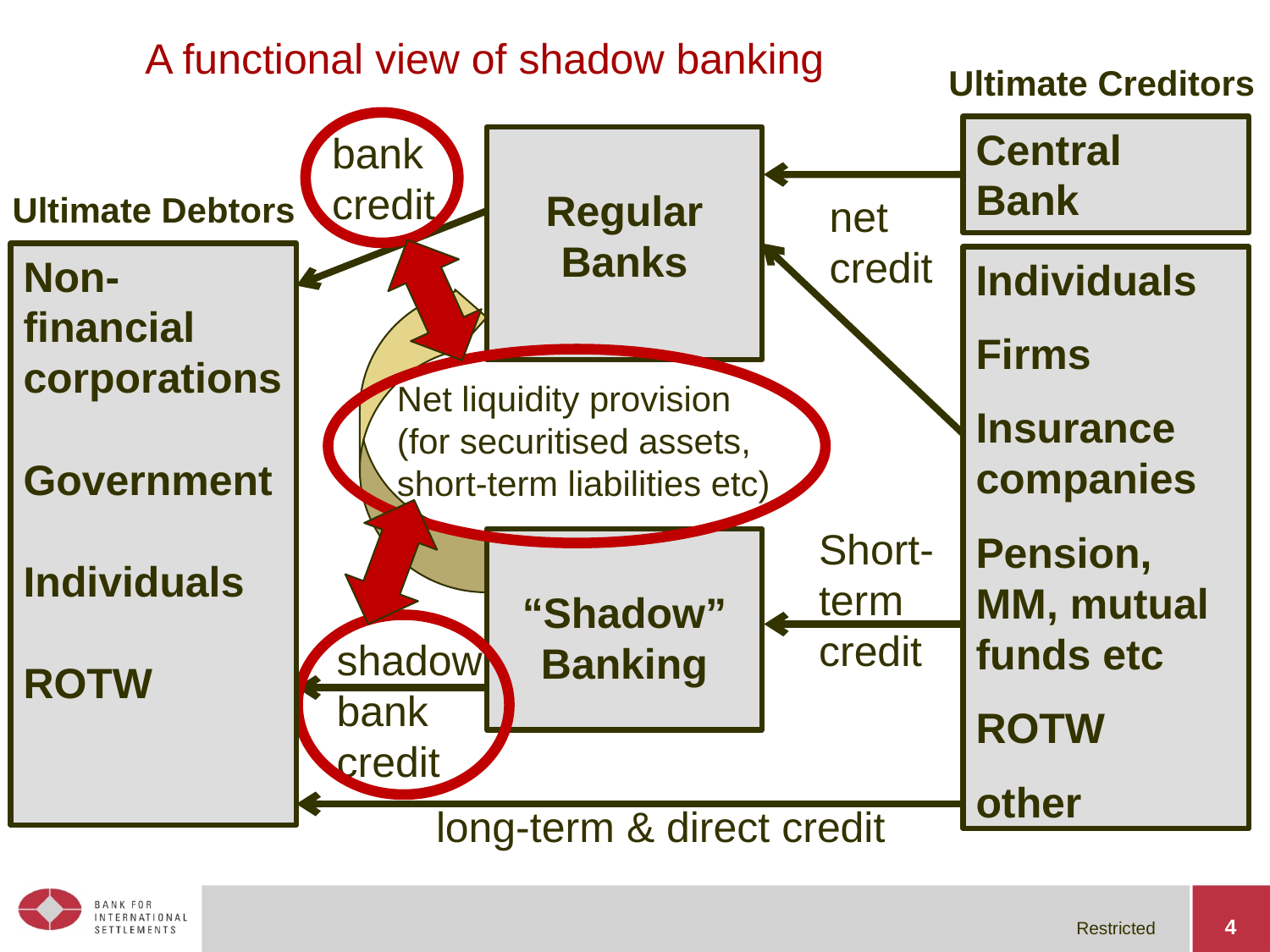

# A functional view of shadow banking
Ultimate Creditors
Central Bank

Ultimate Debtors
Non-financial corporations

Government

Individuals

ROTW
Individuals

Firms

Insurance companies

Pension, MM, mutual funds etc

ROTW

other

bank
credit

Regular
Banks

net
credit
long-term & direct credit
Net liquidity provision
(for securitised assets, short-term liabilities etc)

Short-term
credit

“Shadow” Banking

shadow
bank credit
4